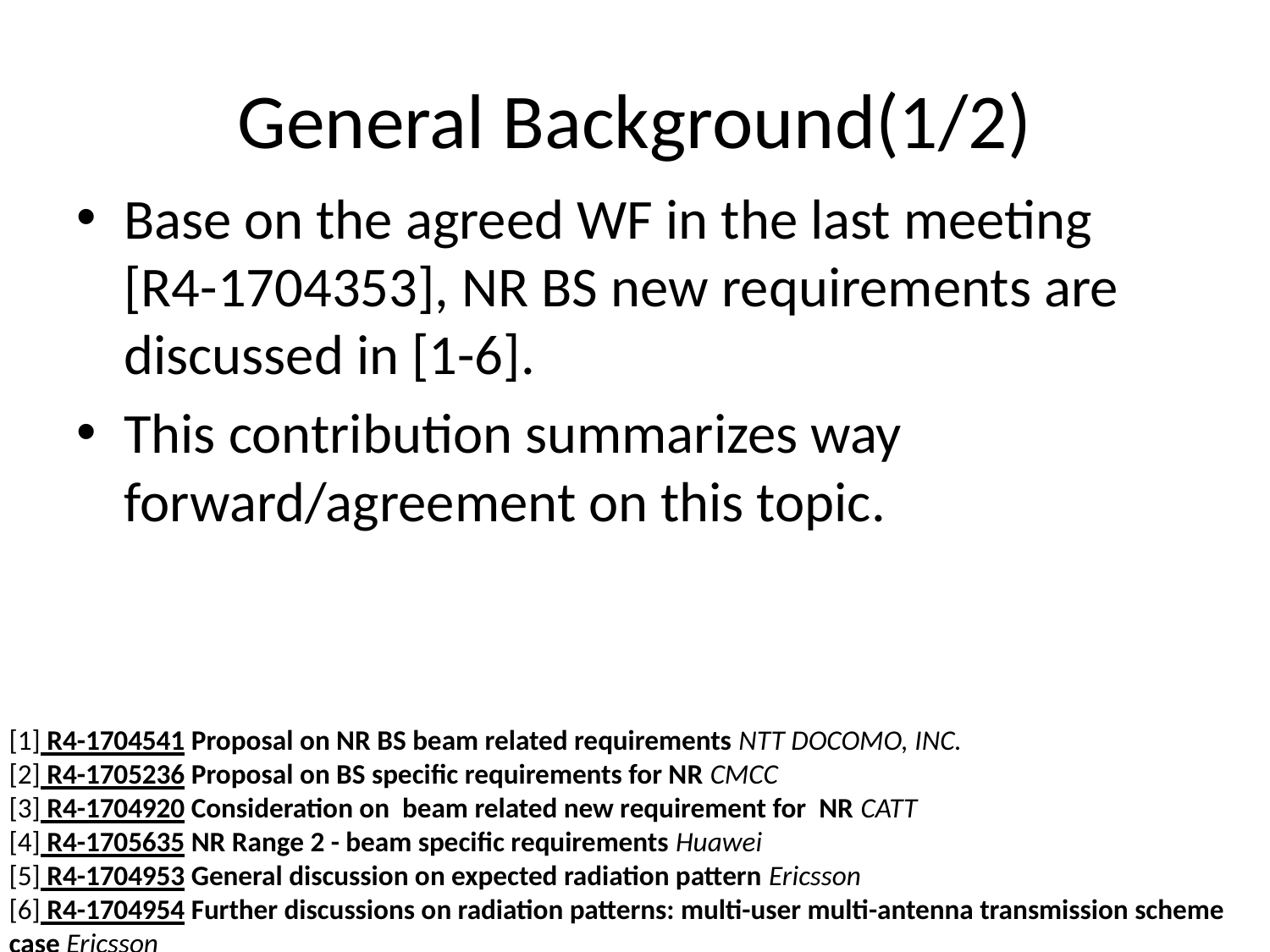

# General Background(1/2)
Base on the agreed WF in the last meeting [R4-1704353], NR BS new requirements are discussed in [1-6].
This contribution summarizes way forward/agreement on this topic.
[1] R4-1704541 Proposal on NR BS beam related requirements NTT DOCOMO, INC.
[2] R4-1705236 Proposal on BS specific requirements for NR CMCC
[3] R4-1704920 Consideration on  beam related new requirement for  NR CATT
[4] R4-1705635 NR Range 2 - beam specific requirements Huawei
[5] R4-1704953 General discussion on expected radiation pattern Ericsson
[6] R4-1704954 Further discussions on radiation patterns: multi-user multi-antenna transmission scheme case Ericsson